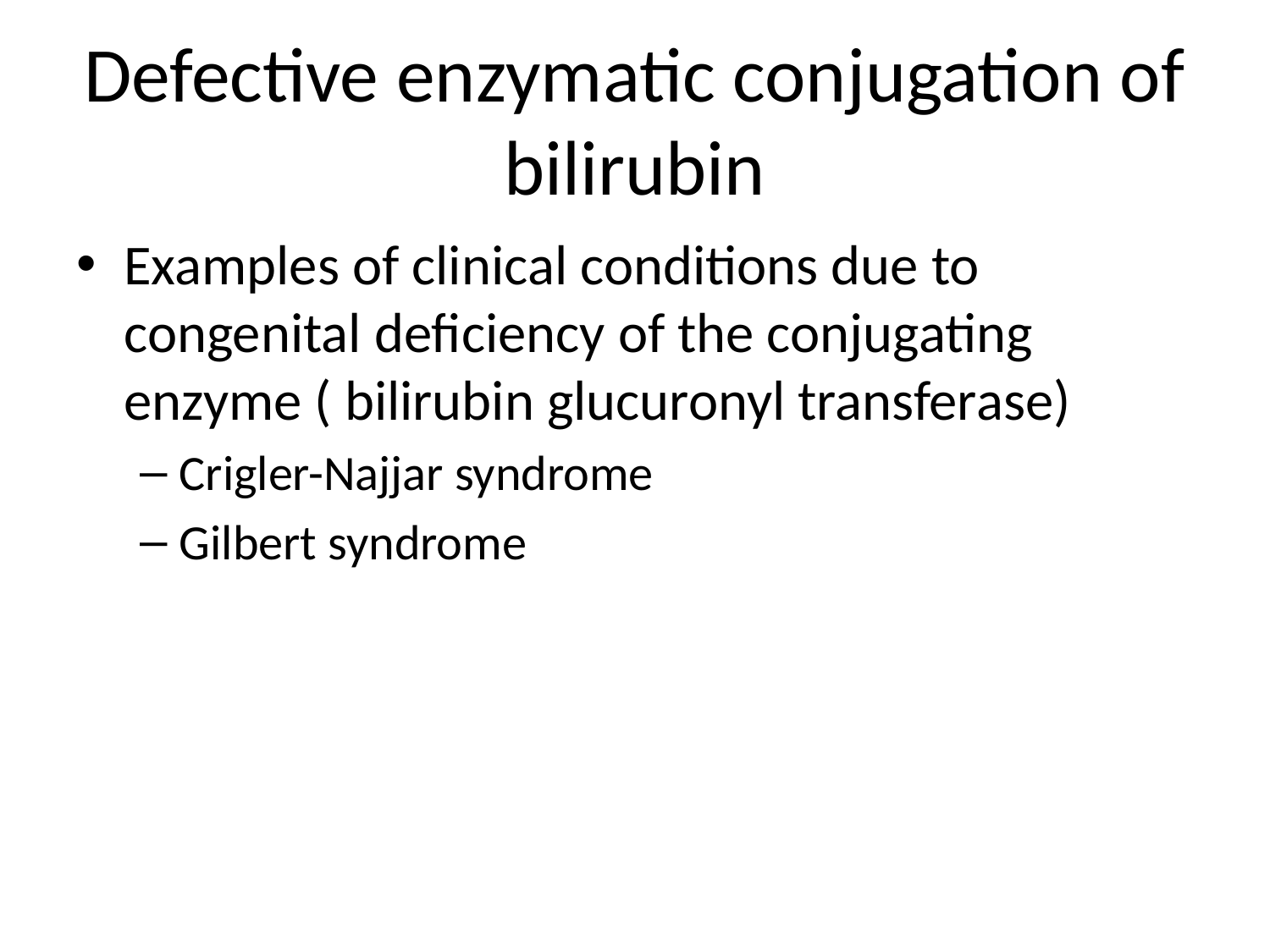

# Defective enzymatic conjugation of bilirubin
Examples of clinical conditions due to congenital deficiency of the conjugating enzyme ( bilirubin glucuronyl transferase)
Crigler-Najjar syndrome
Gilbert syndrome